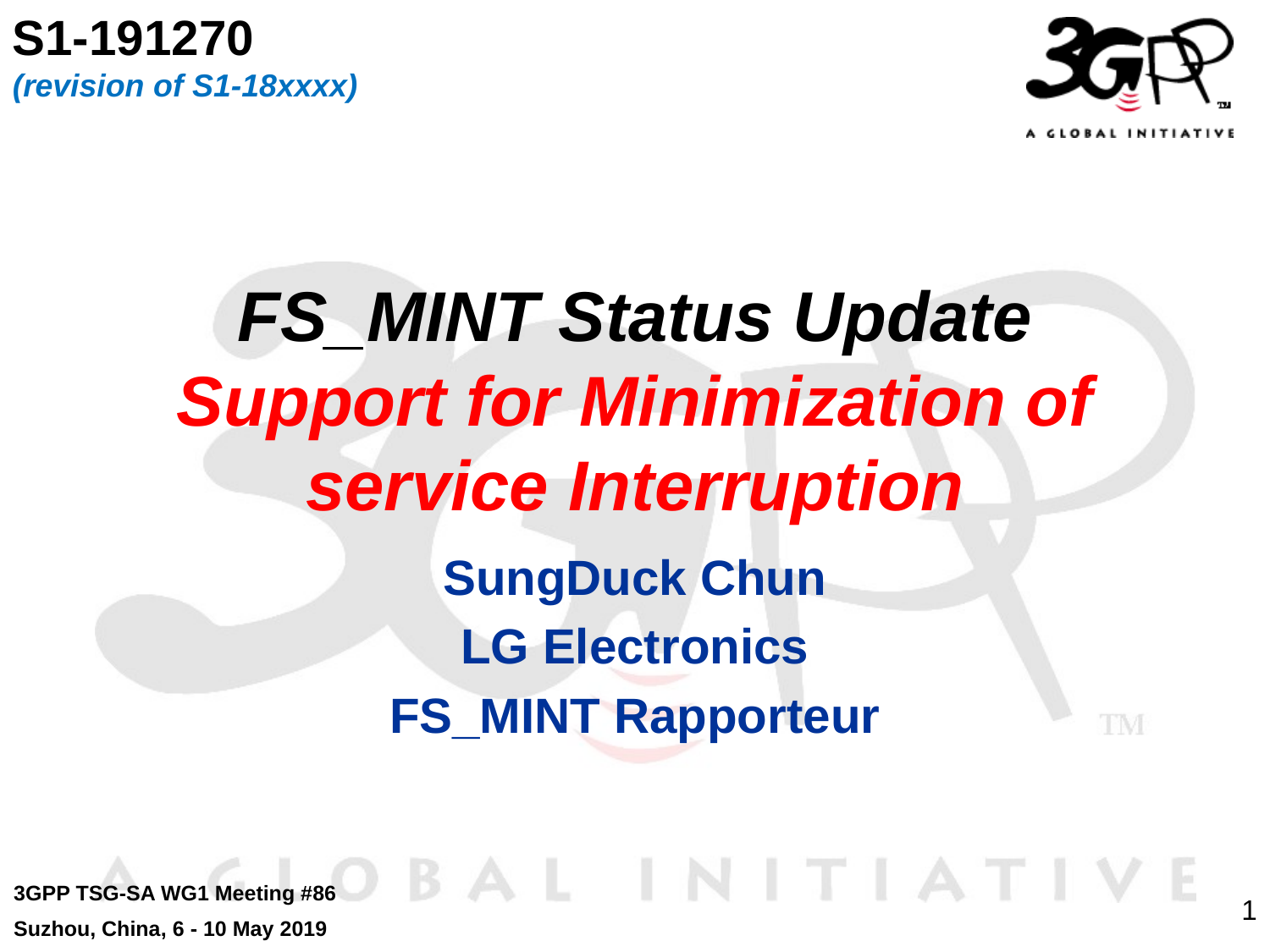

S1-191270
(revision of S1-18xxxx)
# FS_MINT Status Update Support for Minimization of service Interruption
SungDuck Chun
LG Electronics
FS_MINT Rapporteur
3GPP TSG-SA WG1 Meeting #86
Suzhou, China, 6 - 10 May 2019
1